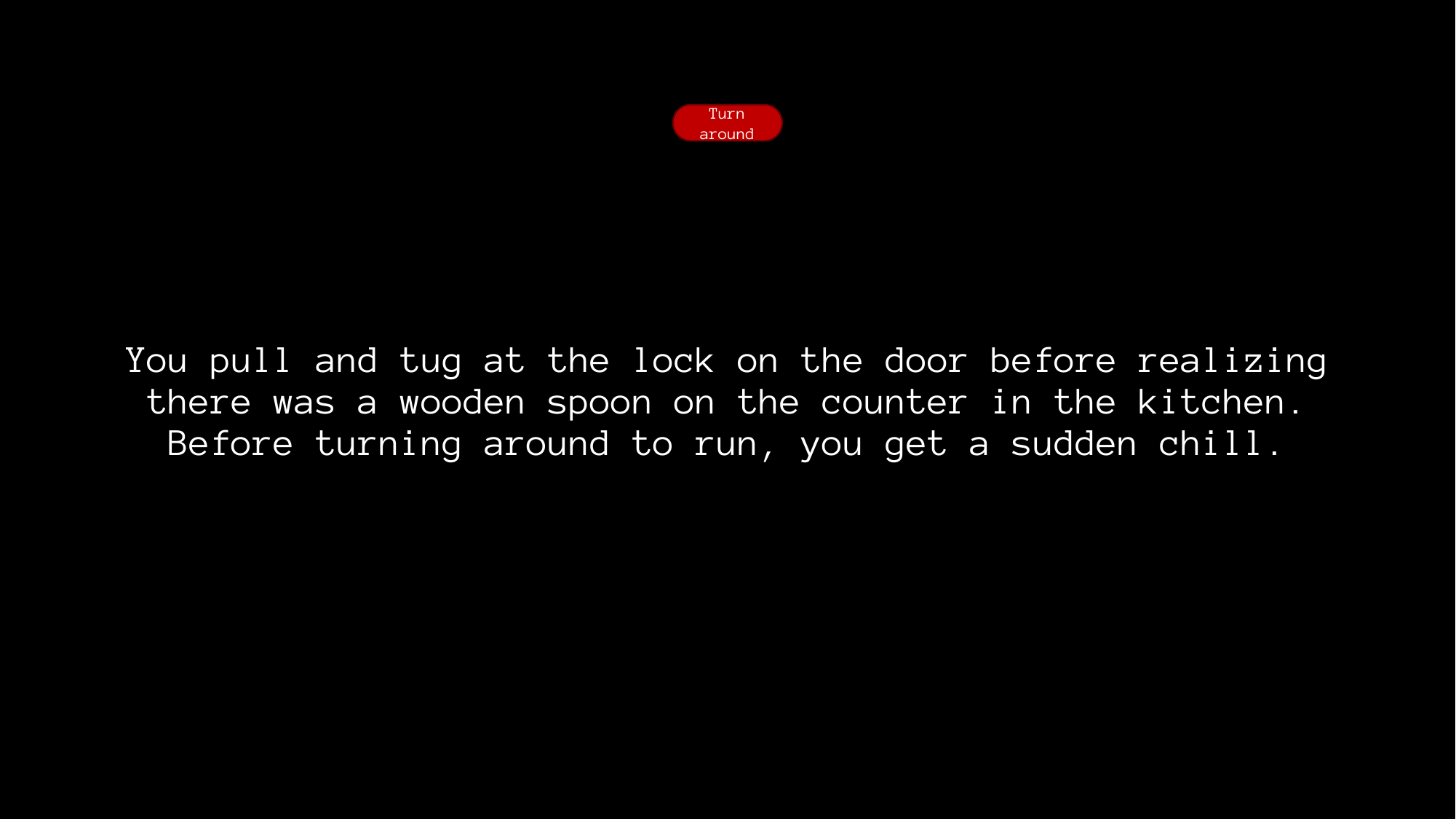

# No spoon
Turn around
You pull and tug at the lock on the door before realizing there was a wooden spoon on the counter in the kitchen. Before turning around to run, you get a sudden chill.